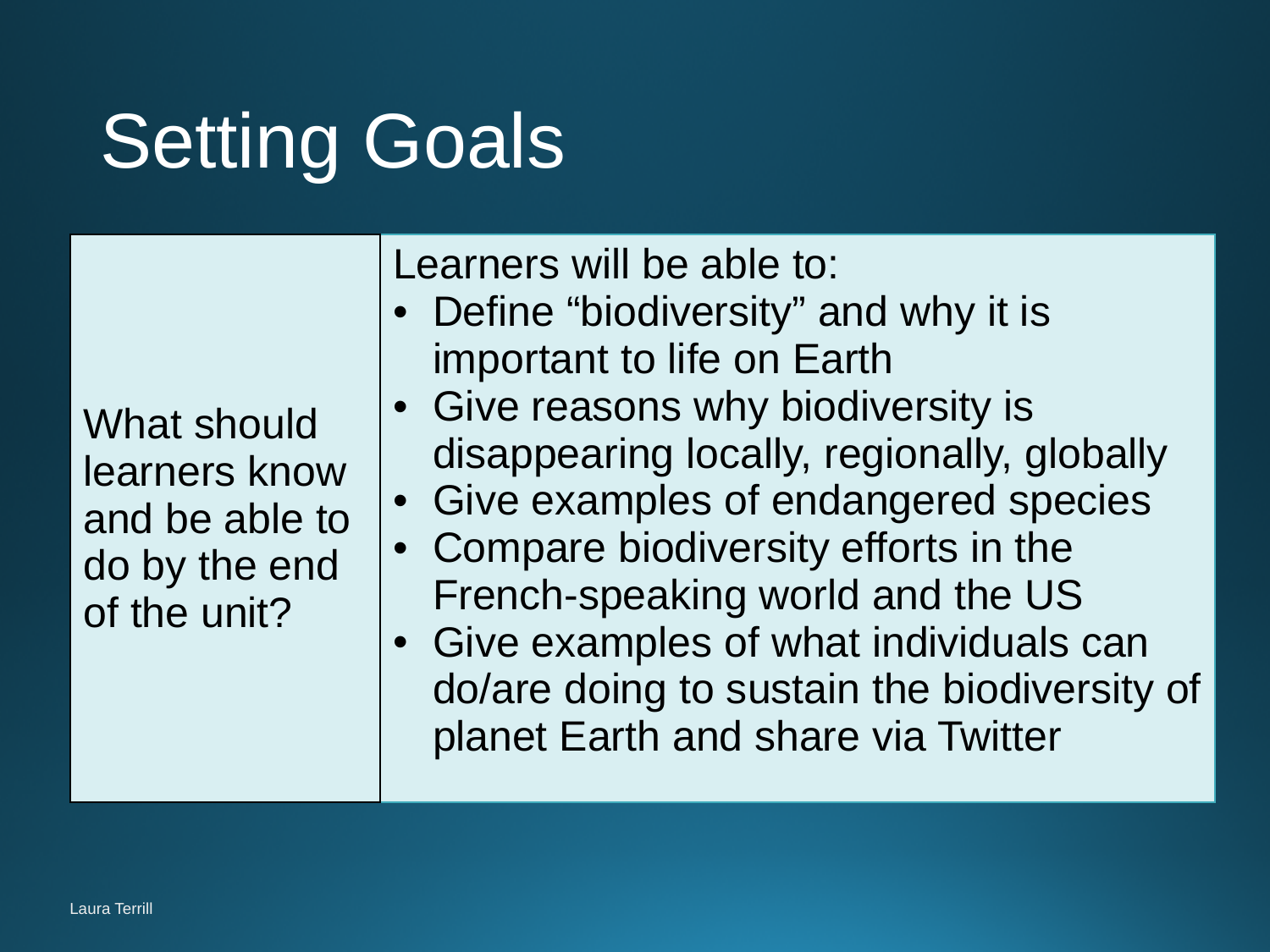

# Setting Goals
| What should learners know and be able to do by the end of the unit? | Learners will be able to: Define “biodiversity” and why it is important to life on Earth Give reasons why biodiversity is disappearing locally, regionally, globally Give examples of endangered species Compare biodiversity efforts in the French-speaking world and the US Give examples of what individuals can do/are doing to sustain the biodiversity of planet Earth and share via Twitter |
| --- | --- |
Laura Terrill